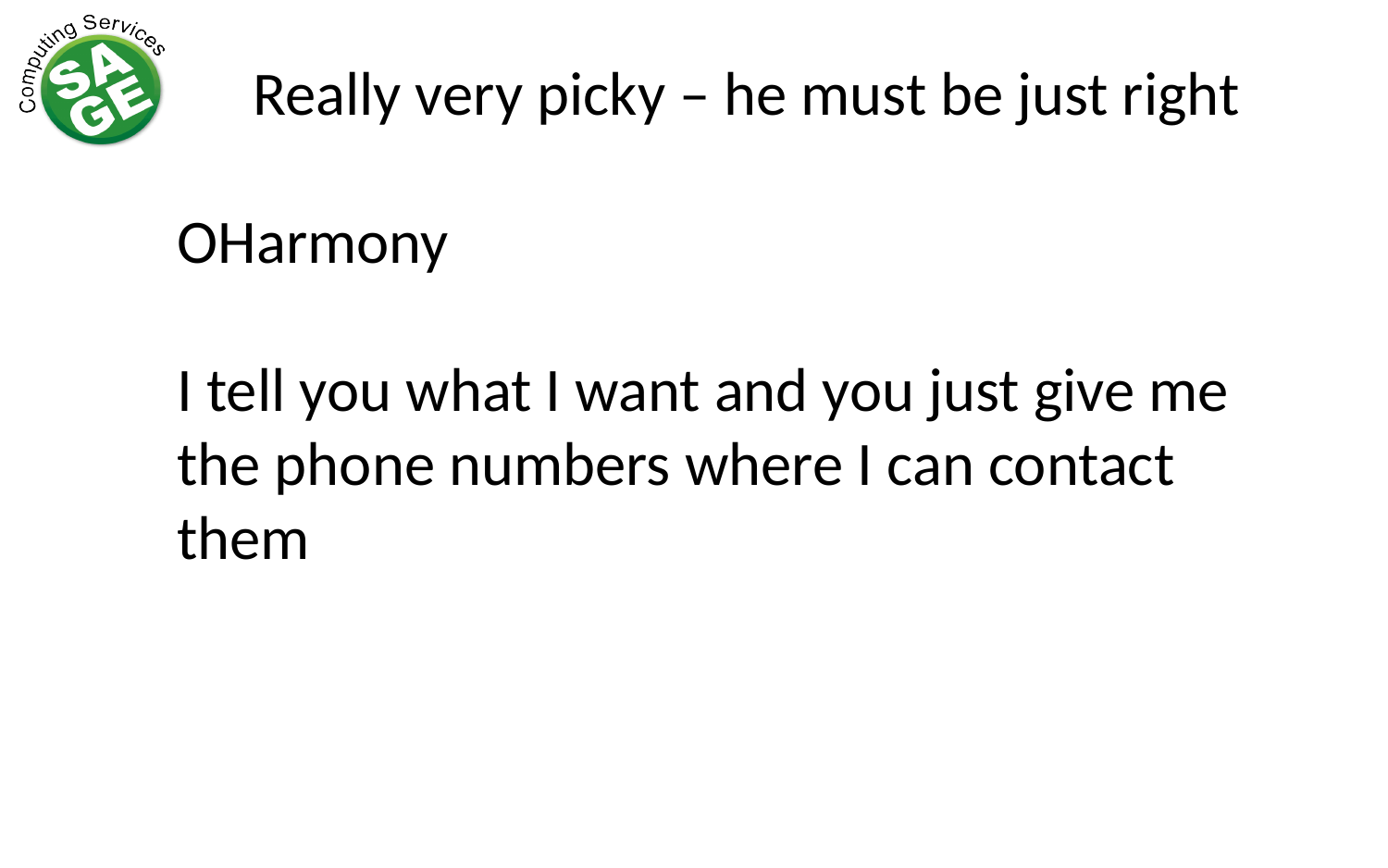

Really very picky – he must be just right

OHarmony

I tell you what I want and you just give me the phone numbers where I can contact them